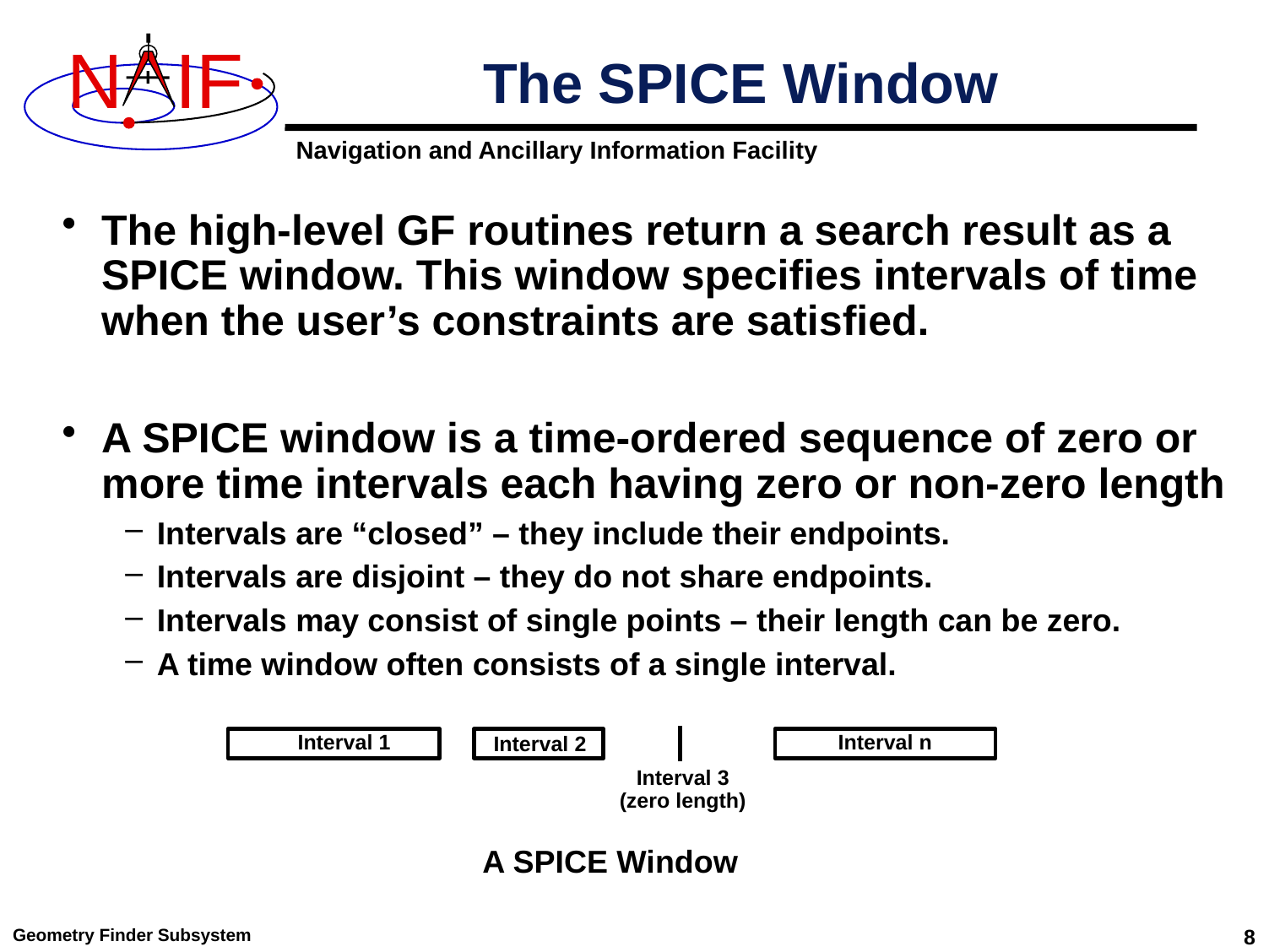

# The SPICE Window
The high-level GF routines return a search result as a SPICE window. This window specifies intervals of time when the user’s constraints are satisfied.

A SPICE window is a time-ordered sequence of zero or more time intervals each having zero or non-zero length
Intervals are “closed” – they include their endpoints.
Intervals are disjoint – they do not share endpoints.
Intervals may consist of single points – their length can be zero.
A time window often consists of a single interval.
Interval 1
Interval n
Interval 2

Interval 3
(zero length)
A SPICE Window
Geometry Finder Subsystem
8